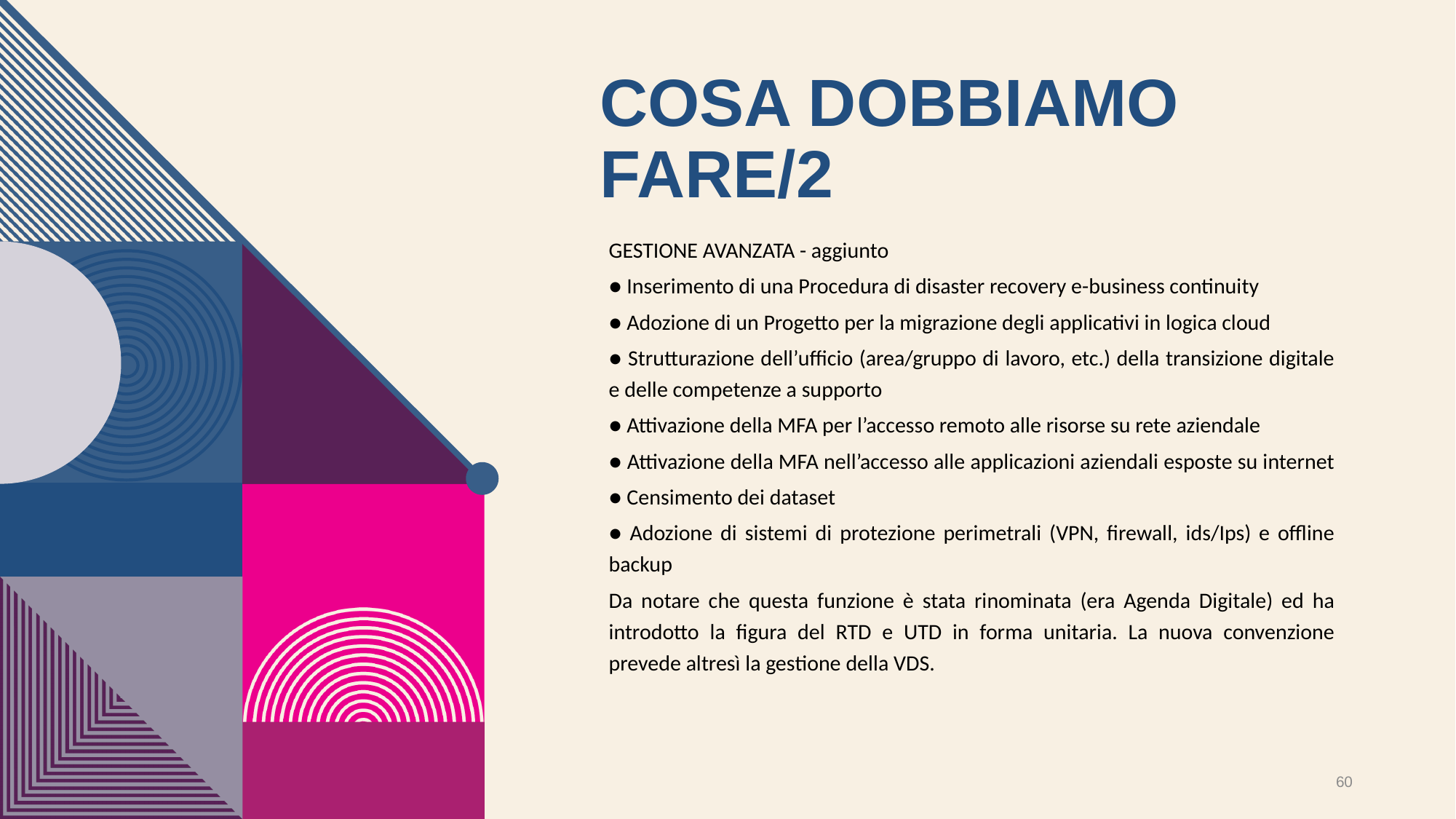

# Cosa dobbiamo fare/2
GESTIONE AVANZATA - aggiunto
● Inserimento di una Procedura di disaster recovery e-business continuity
● Adozione di un Progetto per la migrazione degli applicativi in logica cloud
● Strutturazione dell’ufficio (area/gruppo di lavoro, etc.) della transizione digitale e delle competenze a supporto
● Attivazione della MFA per l’accesso remoto alle risorse su rete aziendale
● Attivazione della MFA nell’accesso alle applicazioni aziendali esposte su internet
● Censimento dei dataset
● Adozione di sistemi di protezione perimetrali (VPN, firewall, ids/Ips) e offline backup
Da notare che questa funzione è stata rinominata (era Agenda Digitale) ed ha introdotto la figura del RTD e UTD in forma unitaria. La nuova convenzione prevede altresì la gestione della VDS.

60